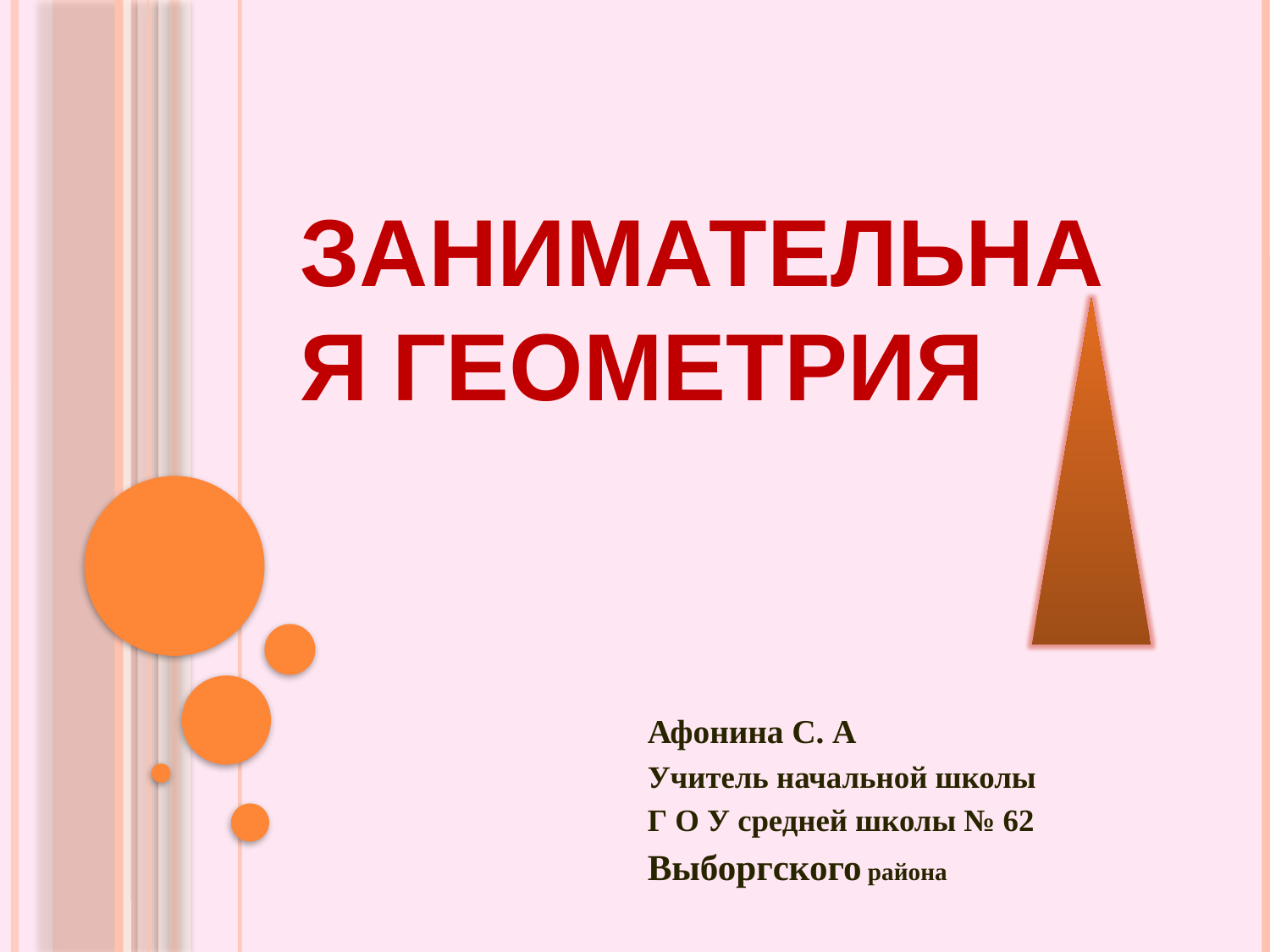

# Занимательная геометрия

Афонина С. А
Учитель начальной школы
Г О У средней школы № 62
Выборгского района